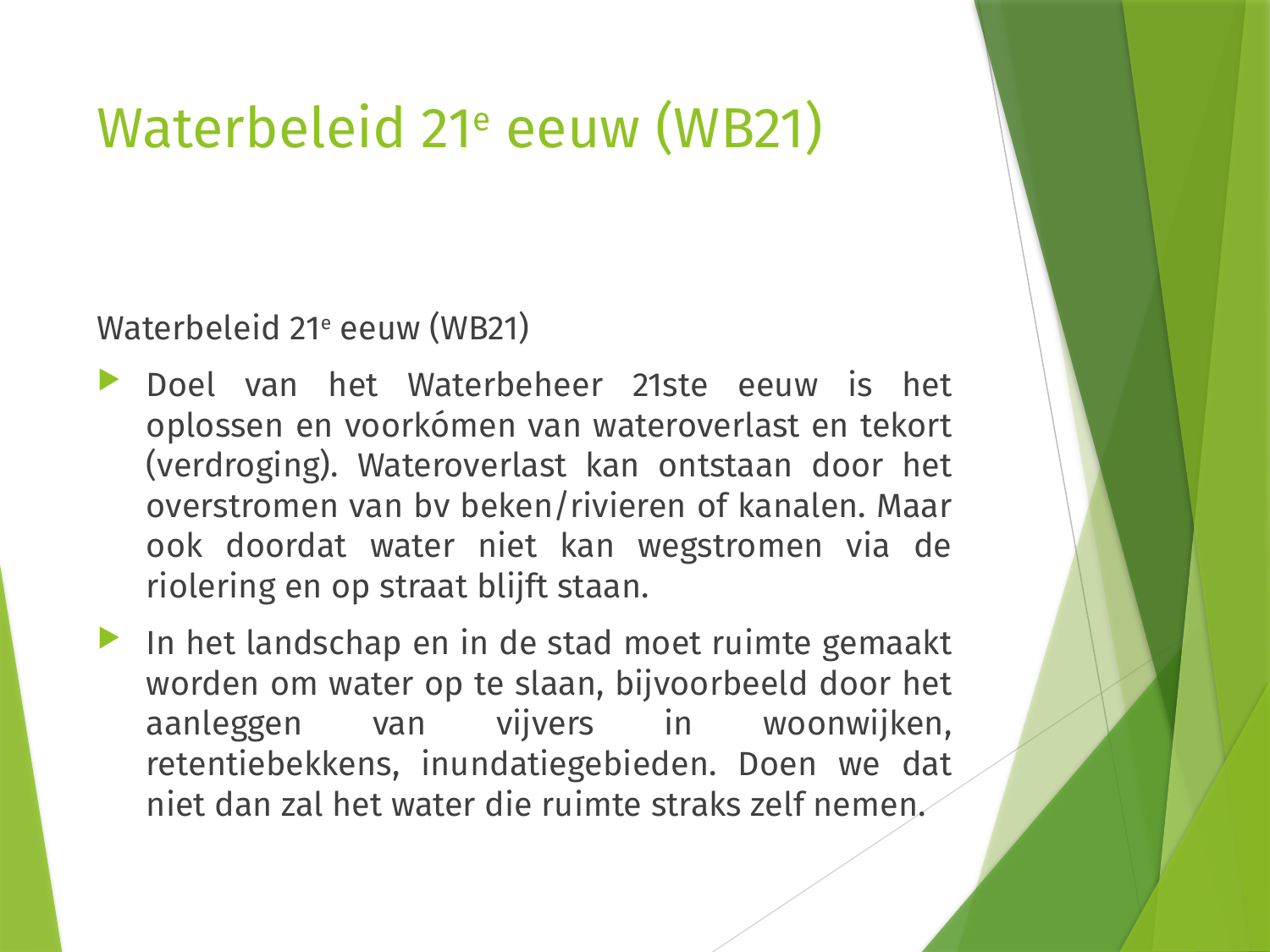

# Waterbeleid 21e eeuw (WB21)
Waterbeleid 21e eeuw (WB21)
Doel van het Waterbeheer 21ste eeuw is het oplossen en voorkómen van wateroverlast en tekort (verdroging). Wateroverlast kan ontstaan door het overstromen van bv beken/rivieren of kanalen. Maar ook doordat water niet kan wegstromen via de riolering en op straat blijft staan.
In het landschap en in de stad moet ruimte gemaakt worden om water op te slaan, bijvoorbeeld door het aanleggen van vijvers in woonwijken, retentiebekkens, inundatiegebieden. Doen we dat niet dan zal het water die ruimte straks zelf nemen.